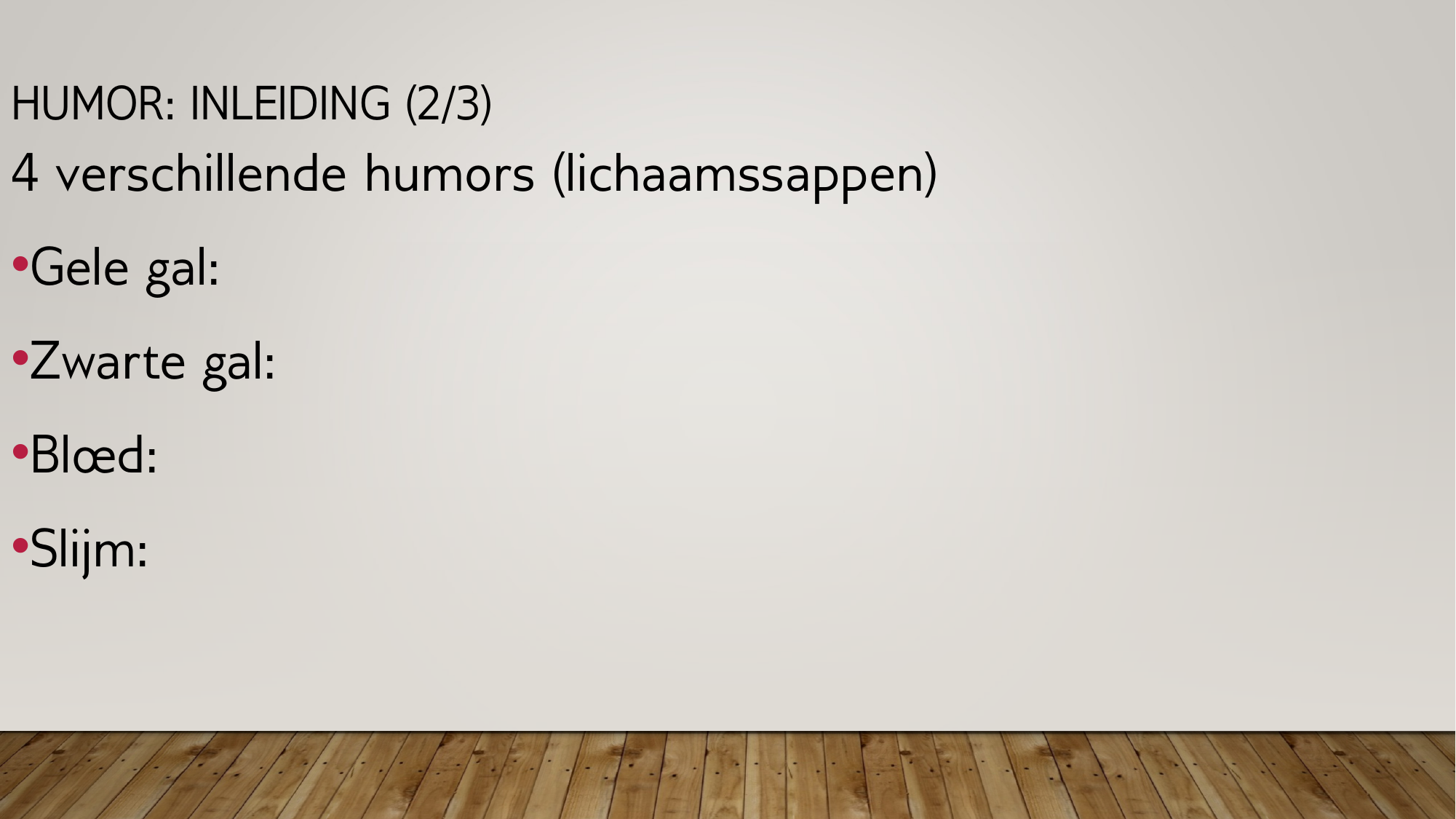

Humor: inleiding (2/3)
4 verschillende humors (lichaamssappen)
Gele gal:
Zwarte gal:
Bloed:
Slijm: